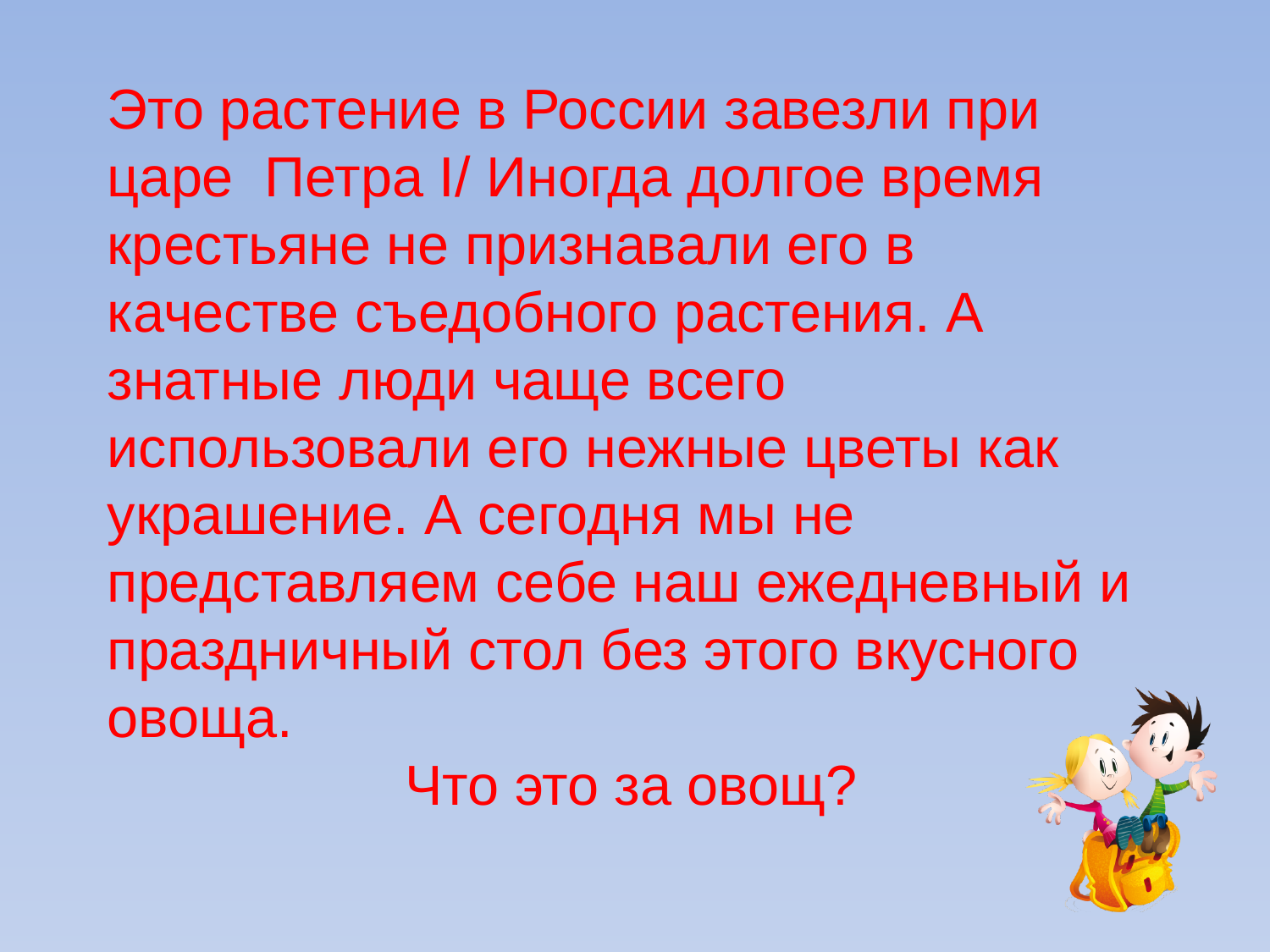

Это растение в России завезли при царе  Петра I/ Иногда долгое время крестьяне не признавали его в качестве съедобного растения. А знатные люди чаще всего использовали его нежные цветы как украшение. А сегодня мы не представляем себе наш ежедневный и праздничный стол без этого вкусного овоща.
                   Что это за овощ?